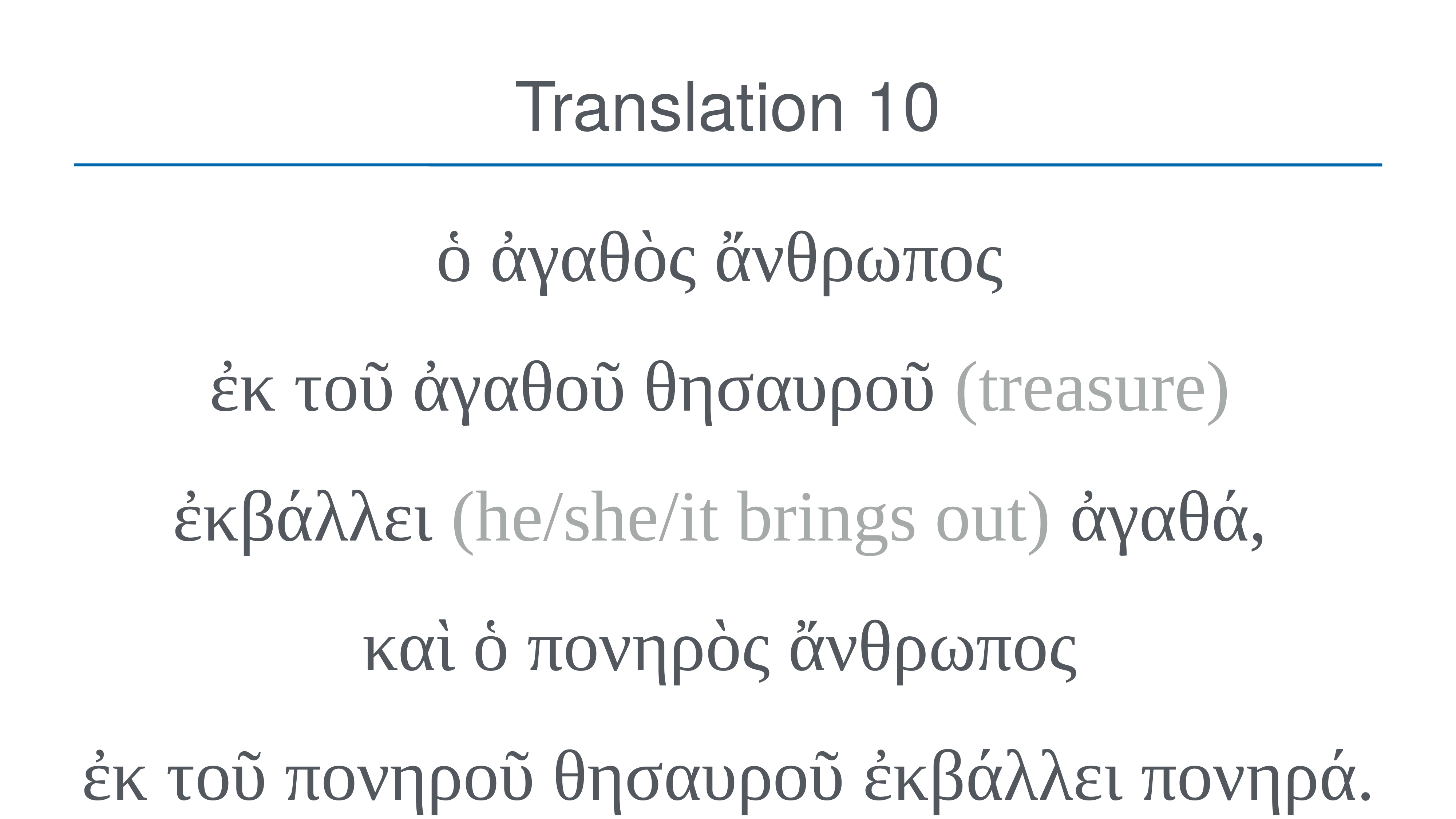

# Translation 10
ὁ ἀγαθὸς ἄνθρωπος
ἐκ τοῦ ἀγαθοῦ θησαυροῦ (treasure)
ἐκβάλλει (he/she/it brings out) ἀγαθά,
καὶ ὁ πονηρὸς ἄνθρωπος
ἐκ τοῦ πονηροῦ θησαυροῦ ἐκβάλλει πονηρά.